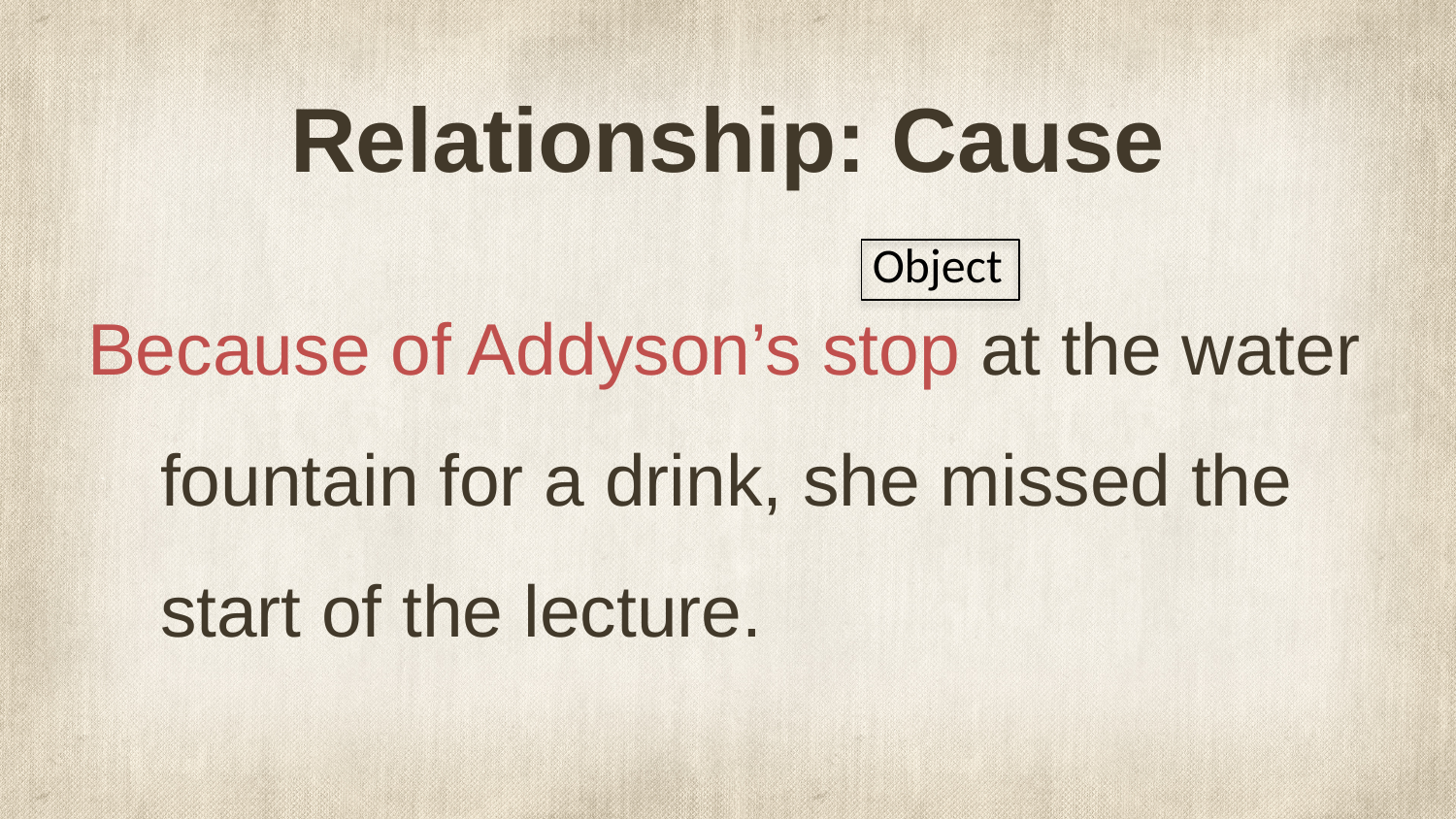

# Relationship: Cause
Object

Because of Addyson’s stop at the water fountain for a drink, she missed the start of the lecture.